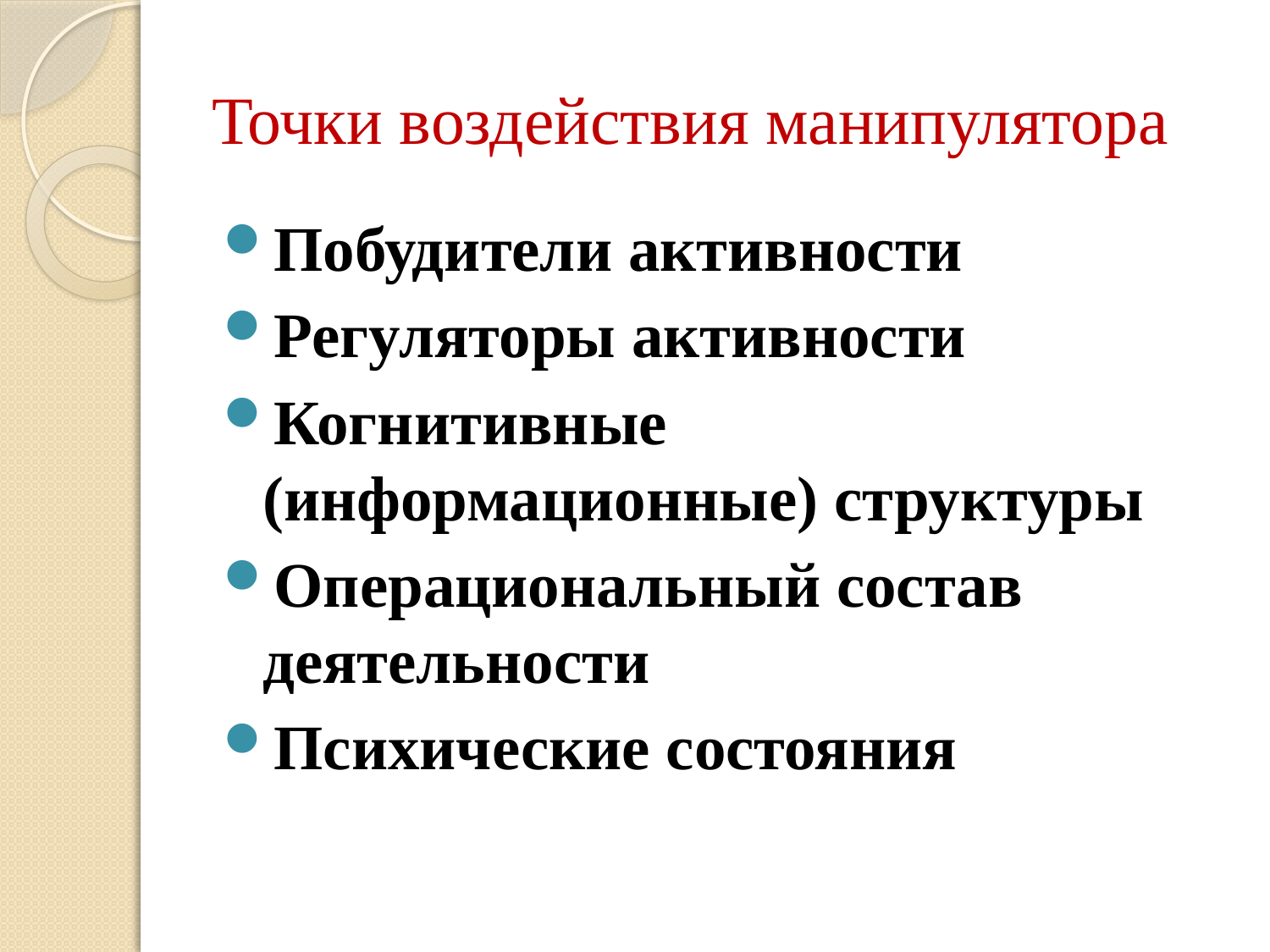

# Точки воздействия манипулятора
Побудители активности
Регуляторы активности
Когнитивные (информационные) структуры
Операциональный состав деятельности
Психические состояния